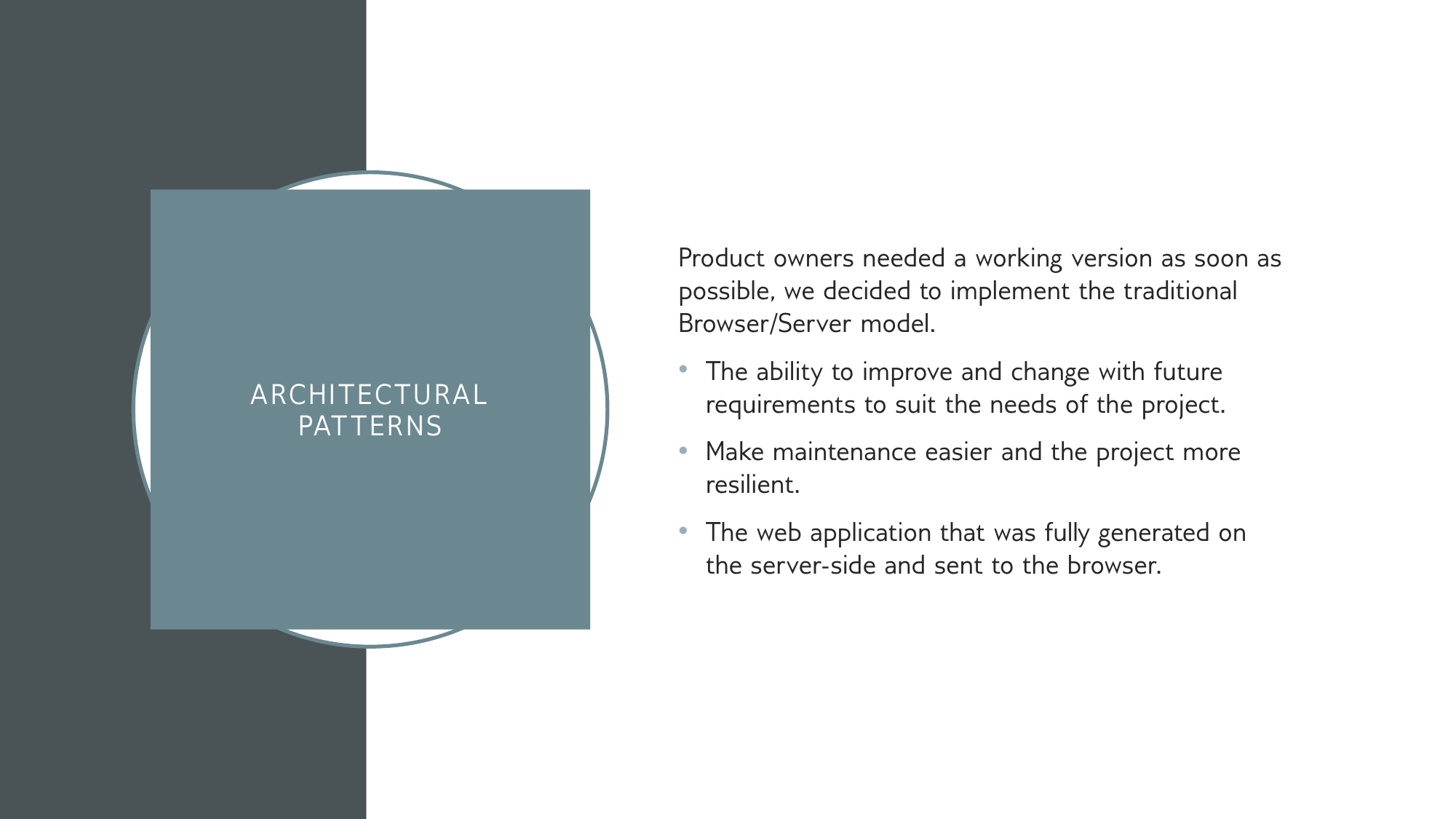

Product owners needed a working version as soon as possible, we decided to implement the traditional Browser/Server model.
The ability to improve and change with future requirements to suit the needs of the project.
Make maintenance easier and the project more resilient.
The web application that was fully generated on the server-side and sent to the browser.

# Architectural Patterns